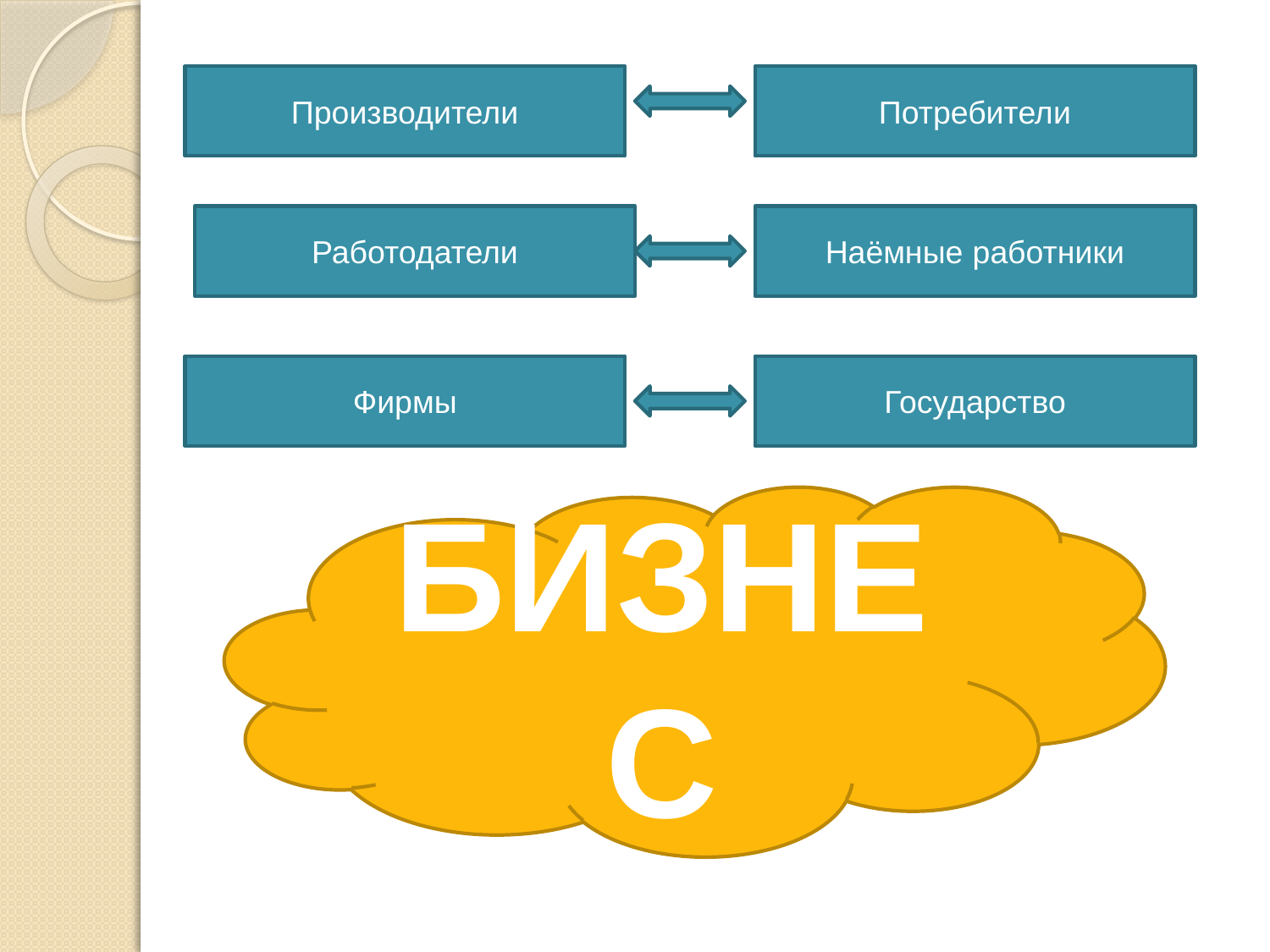

Производители
Потребители

Работодатели
Наёмные работники

Фирмы
Государство

БИЗНЕС